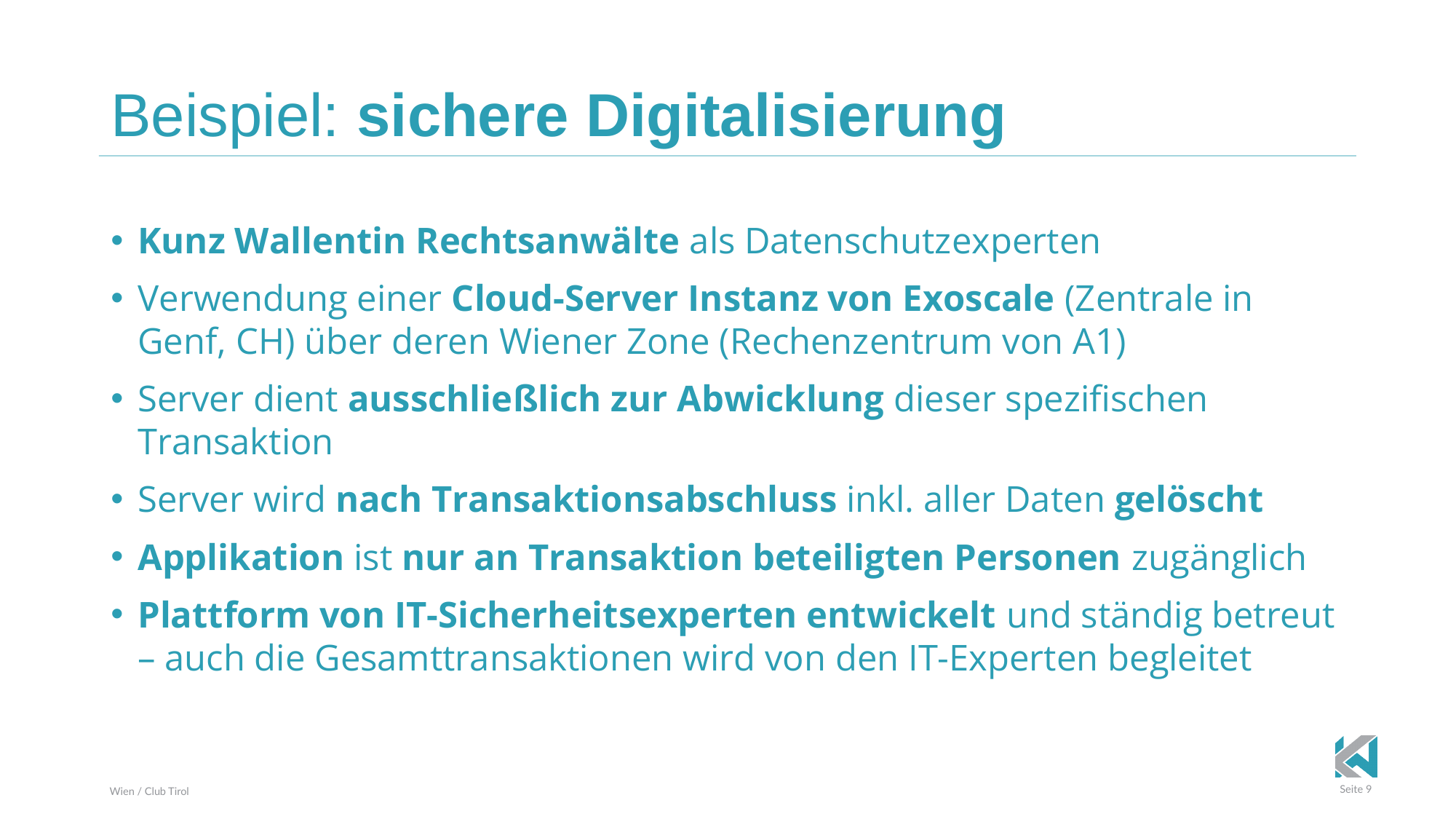

# Beispiel: sichere Digitalisierung
Kunz Wallentin Rechtsanwälte als Datenschutzexperten
Verwendung einer Cloud-Server Instanz von Exoscale (Zentrale in Genf, CH) über deren Wiener Zone (Rechenzentrum von A1)
Server dient ausschließlich zur Abwicklung dieser spezifischen Transaktion
Server wird nach Transaktionsabschluss inkl. aller Daten gelöscht
Applikation ist nur an Transaktion beteiligten Personen zugänglich
Plattform von IT-Sicherheitsexperten entwickelt und ständig betreut – auch die Gesamttransaktionen wird von den IT-Experten begleitet